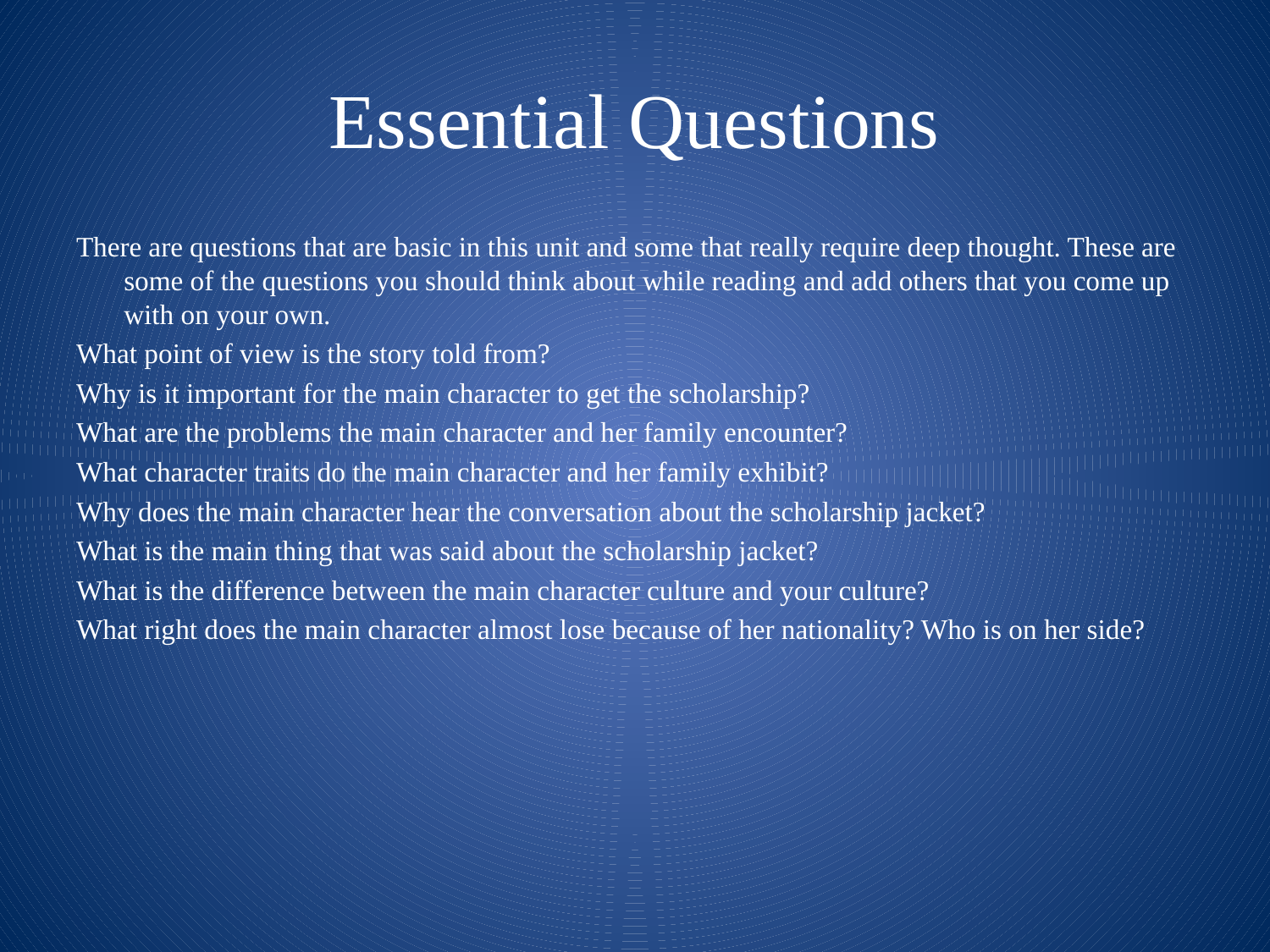

# Essential Questions
There are questions that are basic in this unit and some that really require deep thought. These are some of the questions you should think about while reading and add others that you come up with on your own.
What point of view is the story told from?
Why is it important for the main character to get the scholarship?
What are the problems the main character and her family encounter?
What character traits do the main character and her family exhibit?
Why does the main character hear the conversation about the scholarship jacket?
What is the main thing that was said about the scholarship jacket?
What is the difference between the main character culture and your culture?
What right does the main character almost lose because of her nationality? Who is on her side?